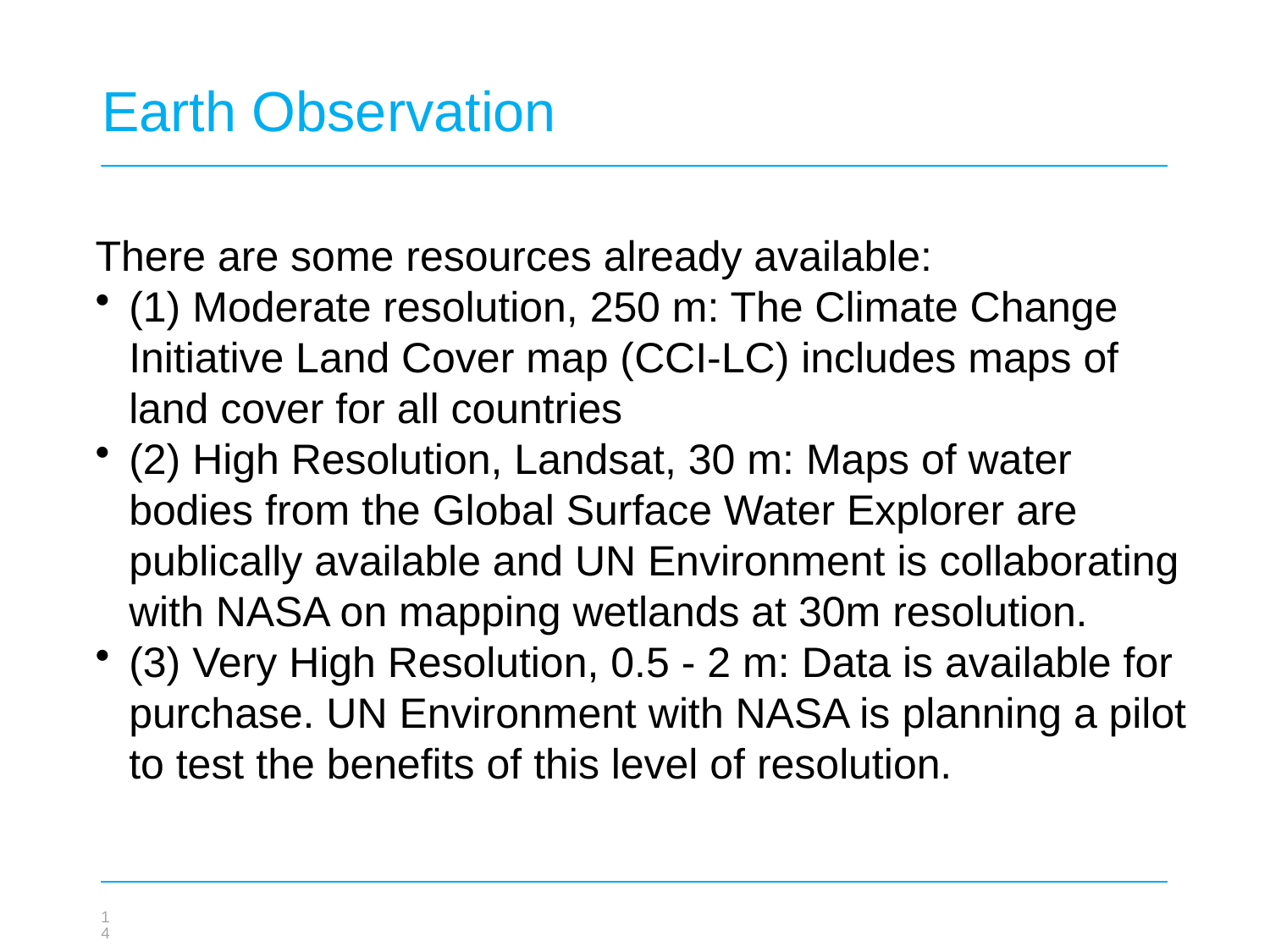

Earth Observation

There are some resources already available:
(1) Moderate resolution, 250 m: The Climate Change Initiative Land Cover map (CCI-LC) includes maps of land cover for all countries
(2) High Resolution, Landsat, 30 m: Maps of water bodies from the Global Surface Water Explorer are publically available and UN Environment is collaborating with NASA on mapping wetlands at 30m resolution.
(3) Very High Resolution, 0.5 - 2 m: Data is available for purchase. UN Environment with NASA is planning a pilot to test the benefits of this level of resolution.
Photo credit to be given
as shown alongside
(in black or in white)
© NABU/Holger Schulz

14